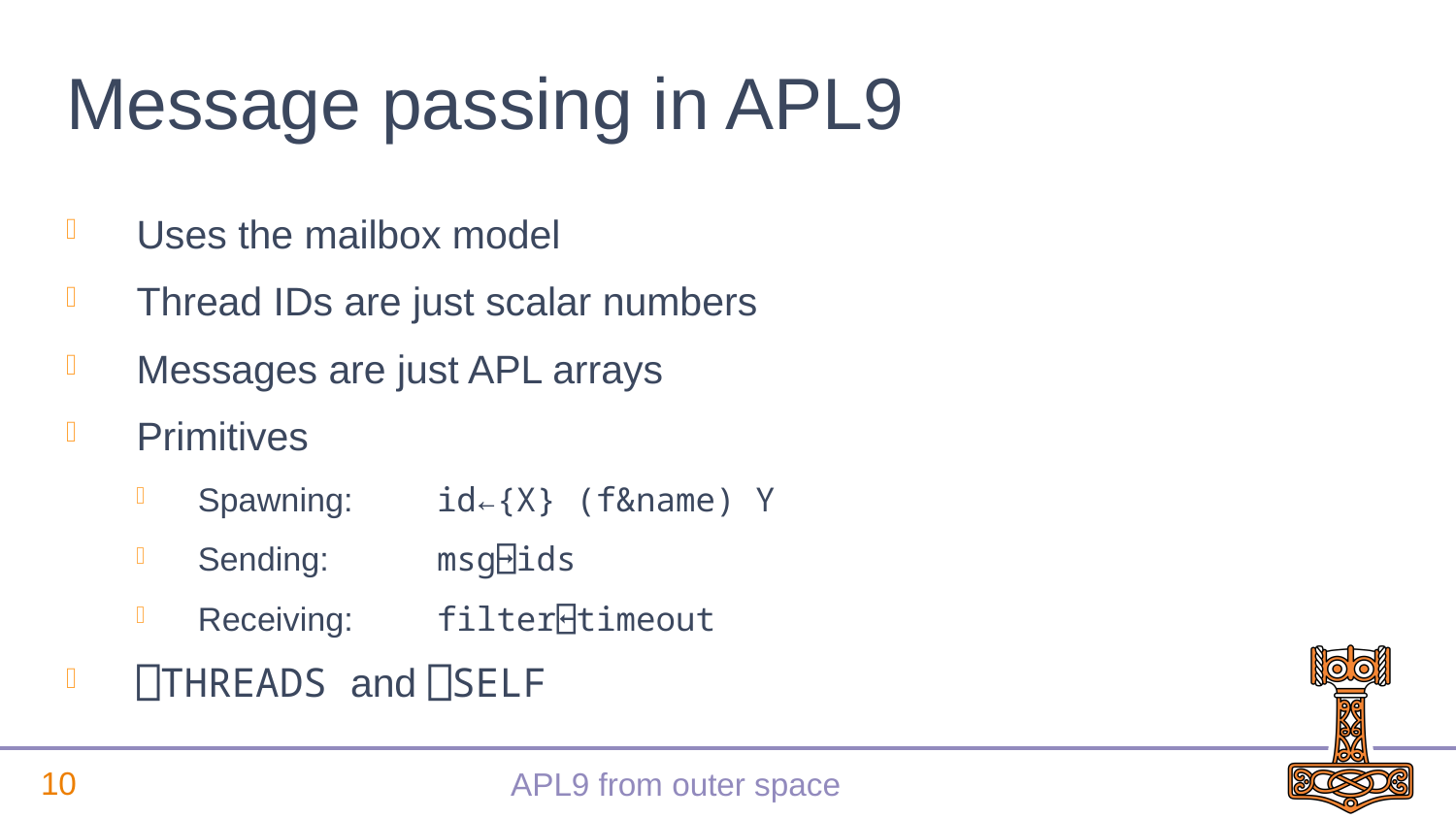

# Message passing in APL9
Uses the mailbox model
Thread IDs are just scalar numbers
Messages are just APL arrays
Primitives
Spawning: 	id←{X} (f&name) Y
Sending: 		msg⍈ids
Receiving: 	filter⍇timeout
⎕THREADS and ⎕SELF

10